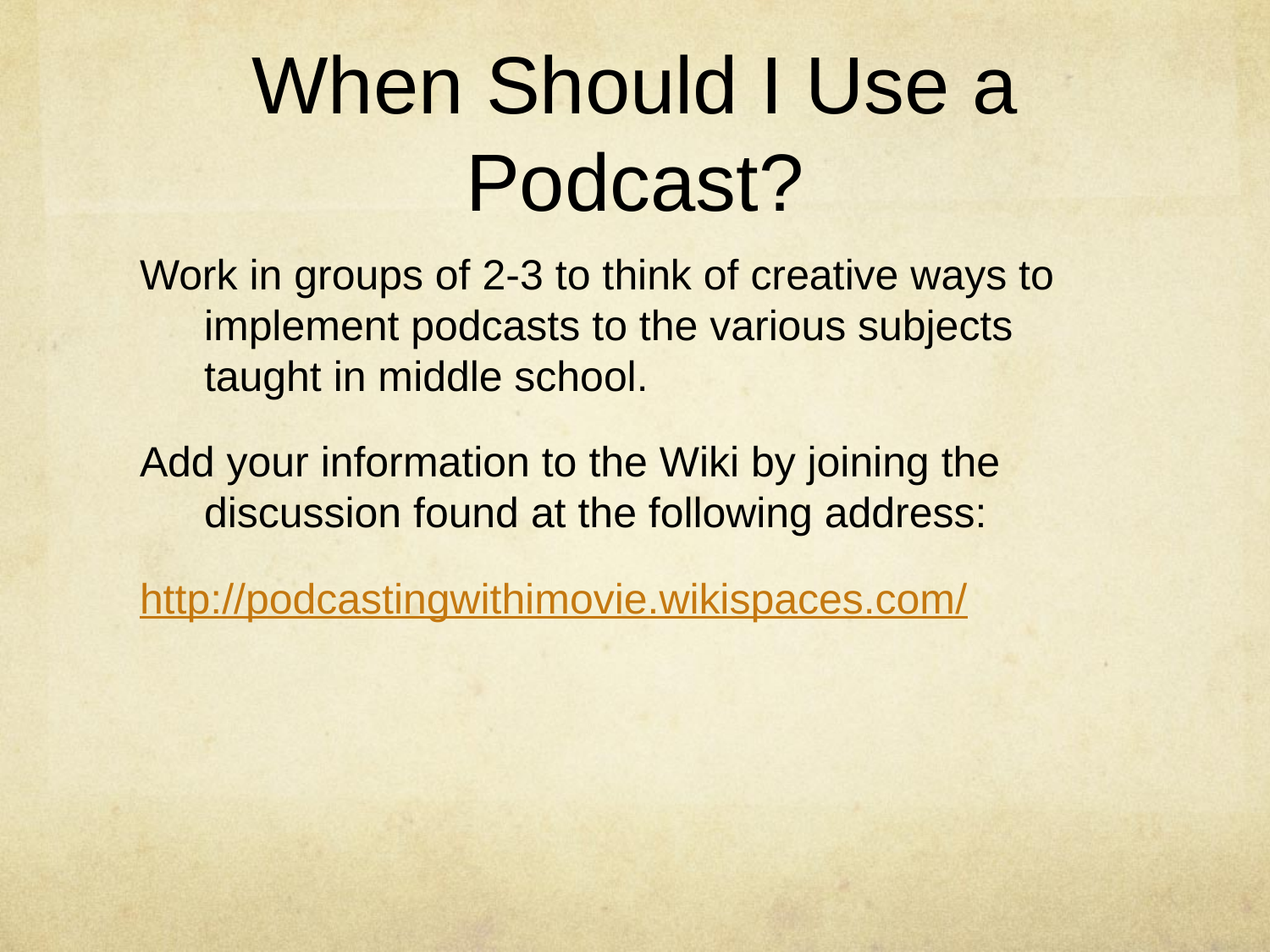

# When Should I Use a Podcast?
Work in groups of 2-3 to think of creative ways to implement podcasts to the various subjects taught in middle school.
Add your information to the Wiki by joining the discussion found at the following address:
http://podcastingwithimovie.wikispaces.com/